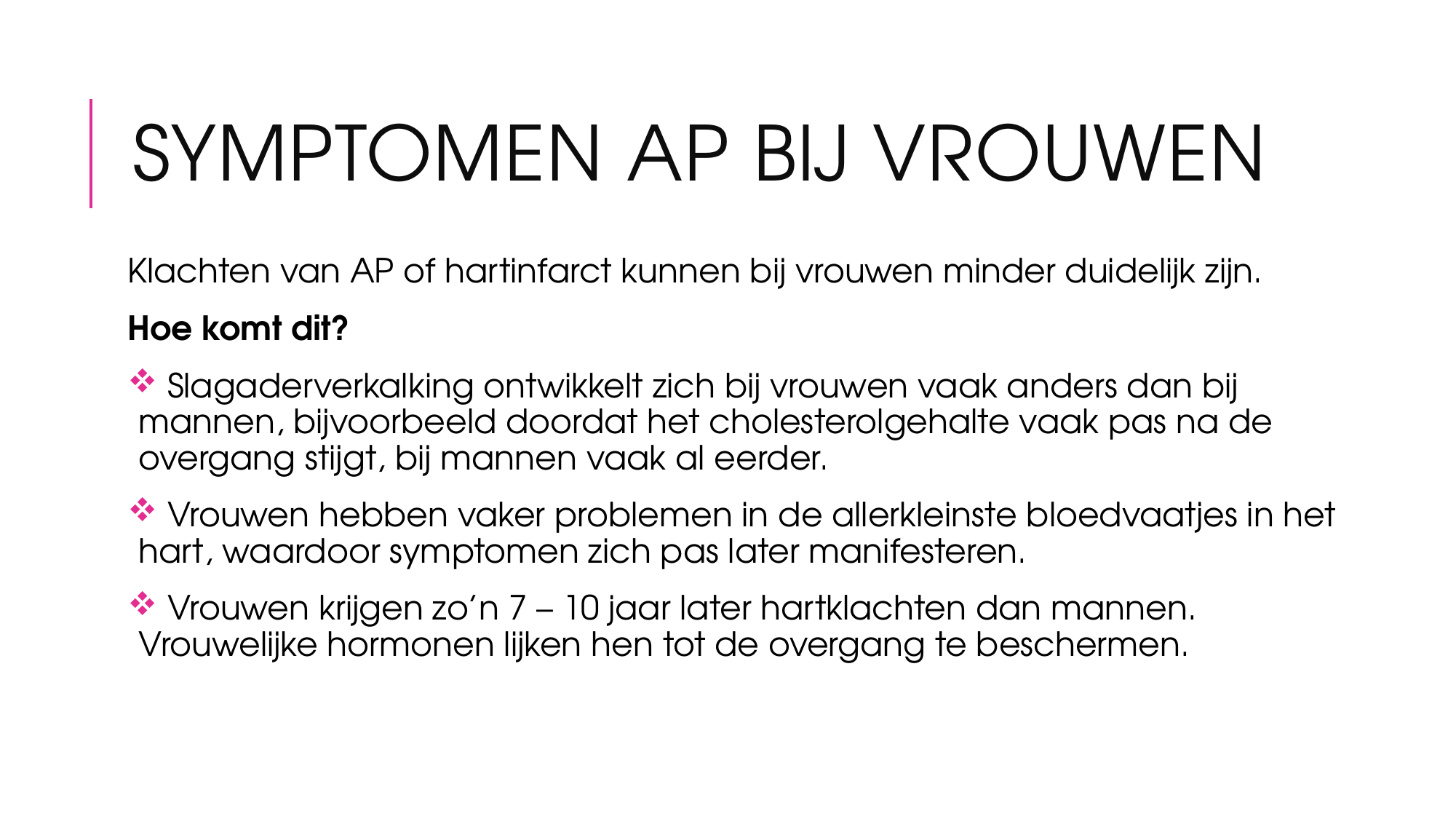

# Symptomen AP bij vrouwen
Klachten van AP of hartinfarct kunnen bij vrouwen minder duidelijk zijn.
Hoe komt dit?
 Slagaderverkalking ontwikkelt zich bij vrouwen vaak anders dan bij mannen, bijvoorbeeld doordat het cholesterolgehalte vaak pas na de overgang stijgt, bij mannen vaak al eerder.
 Vrouwen hebben vaker problemen in de allerkleinste bloedvaatjes in het hart, waardoor symptomen zich pas later manifesteren.
 Vrouwen krijgen zo’n 7 – 10 jaar later hartklachten dan mannen. Vrouwelijke hormonen lijken hen tot de overgang te beschermen.